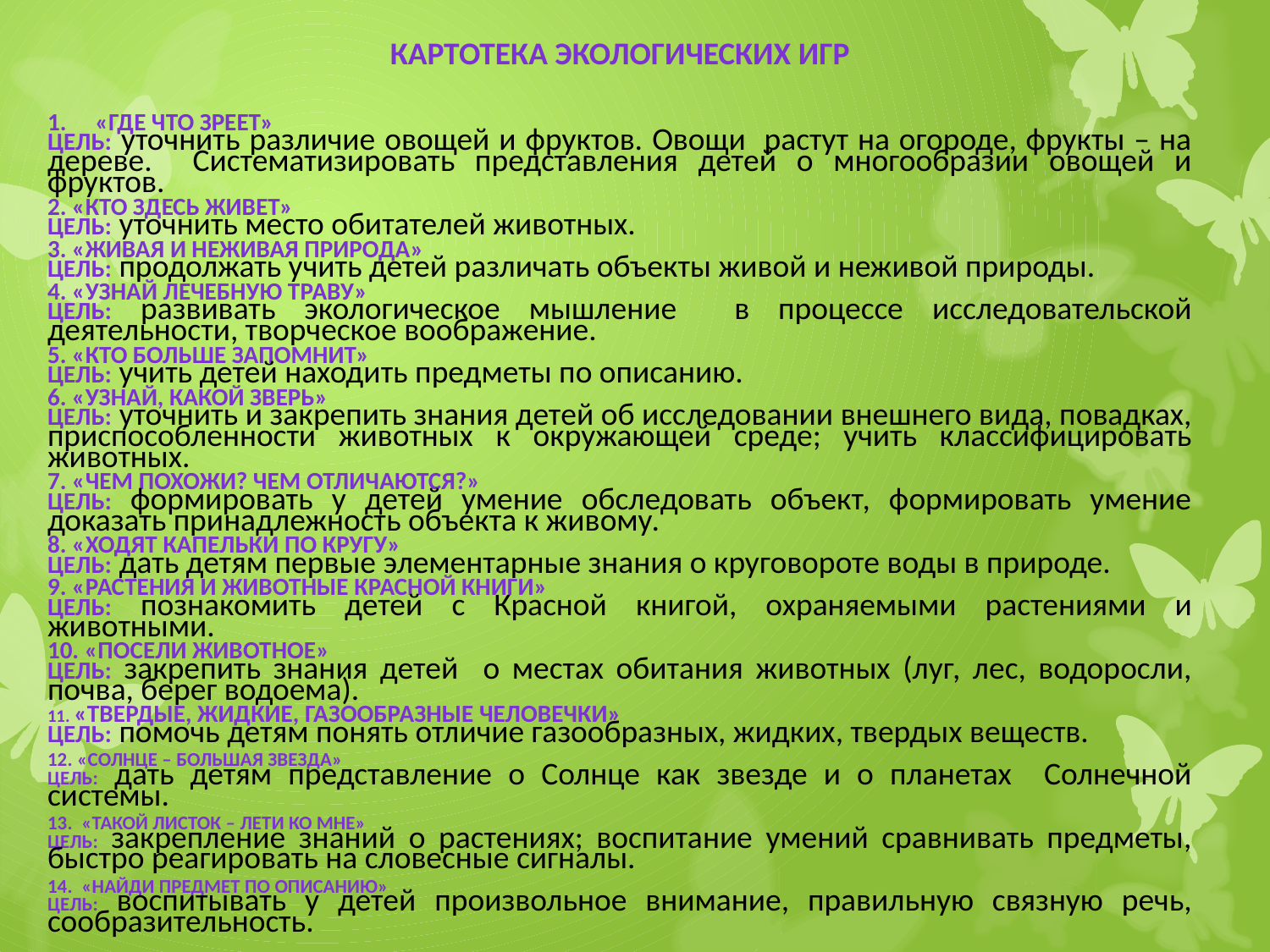

КАРТОТЕКА ЭКОЛОГИЧЕСКИХ ИГР

«Где что зреет»
ЦЕЛЬ: уточнить различие овощей и фруктов. Овощи  растут на огороде, фрукты – на дереве.  Систематизировать представления детей о многообразии овощей и фруктов.
2. «Кто здесь живет»
ЦЕЛЬ: уточнить место обитателей животных.
3. «Живая и неживая природа»
ЦЕЛЬ: продолжать учить детей различать объекты живой и неживой природы.
4. «Узнай лечебную траву»
ЦЕЛЬ: развивать экологическое мышление  в процессе исследовательской деятельности, творческое воображение.
5. «Кто больше запомнит»
ЦЕЛЬ: учить детей находить предметы по описанию.
6. «Узнай, какой зверь»
ЦЕЛЬ: уточнить и закрепить знания детей об исследовании внешнего вида, повадках, приспособленности животных к окружающей среде; учить классифицировать животных.
7. «Чем похожи? Чем отличаются?»
ЦЕЛЬ: формировать у детей умение обследовать объект, формировать умение доказать принадлежность объекта к живому.
8. «Ходят капельки по кругу»
ЦЕЛЬ: дать детям первые элементарные знания о круговороте воды в природе.
9. «Растения и животные Красной книги»
ЦЕЛЬ: познакомить детей с Красной книгой, охраняемыми растениями и животными.
10. «Посели животное»
ЦЕЛЬ: закрепить знания детей  о местах обитания животных (луг, лес, водоросли, почва, берег водоема).
11. «Твердые, жидкие, газообразные человечки»
ЦЕЛЬ: помочь детям понять отличие газообразных, жидких, твердых веществ.
12. «Солнце – большая звезда»
ЦЕЛЬ: дать детям представление о Солнце как звезде и о планетах  Солнечной системы.
13.  «Такой листок – лети ко мне»
ЦЕЛЬ: закрепление знаний о растениях; воспитание умений сравнивать предметы, быстро реагировать на словесные сигналы.
14.  «Найди предмет по описанию»
ЦЕЛЬ: воспитывать у детей произвольное внимание, правильную связную речь, сообразительность.